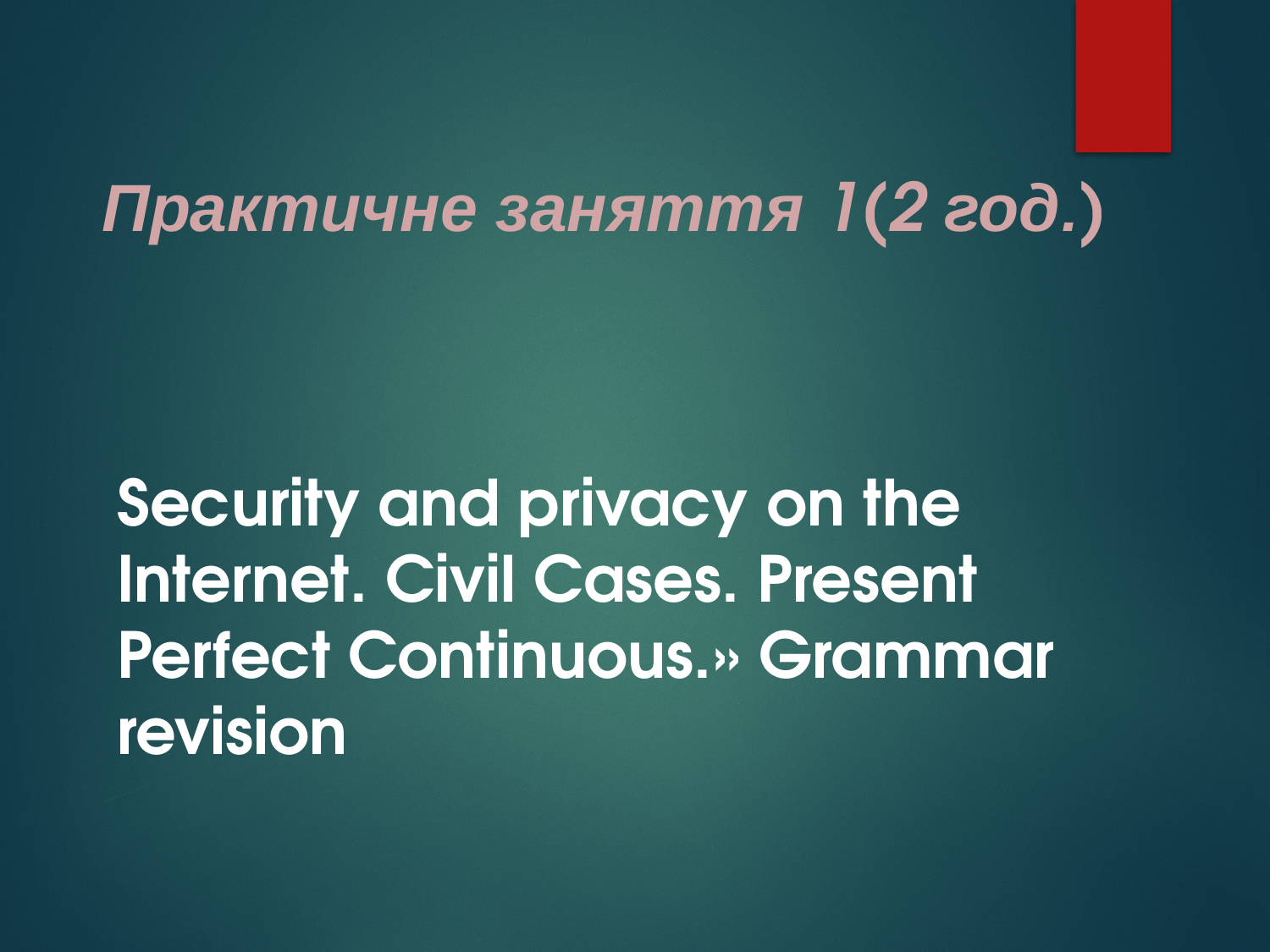

# Практичне заняття 1(2 год.)
Security and privacy on the Internet. Civil Cases. Present Perfect Continuous.» Grammar revision